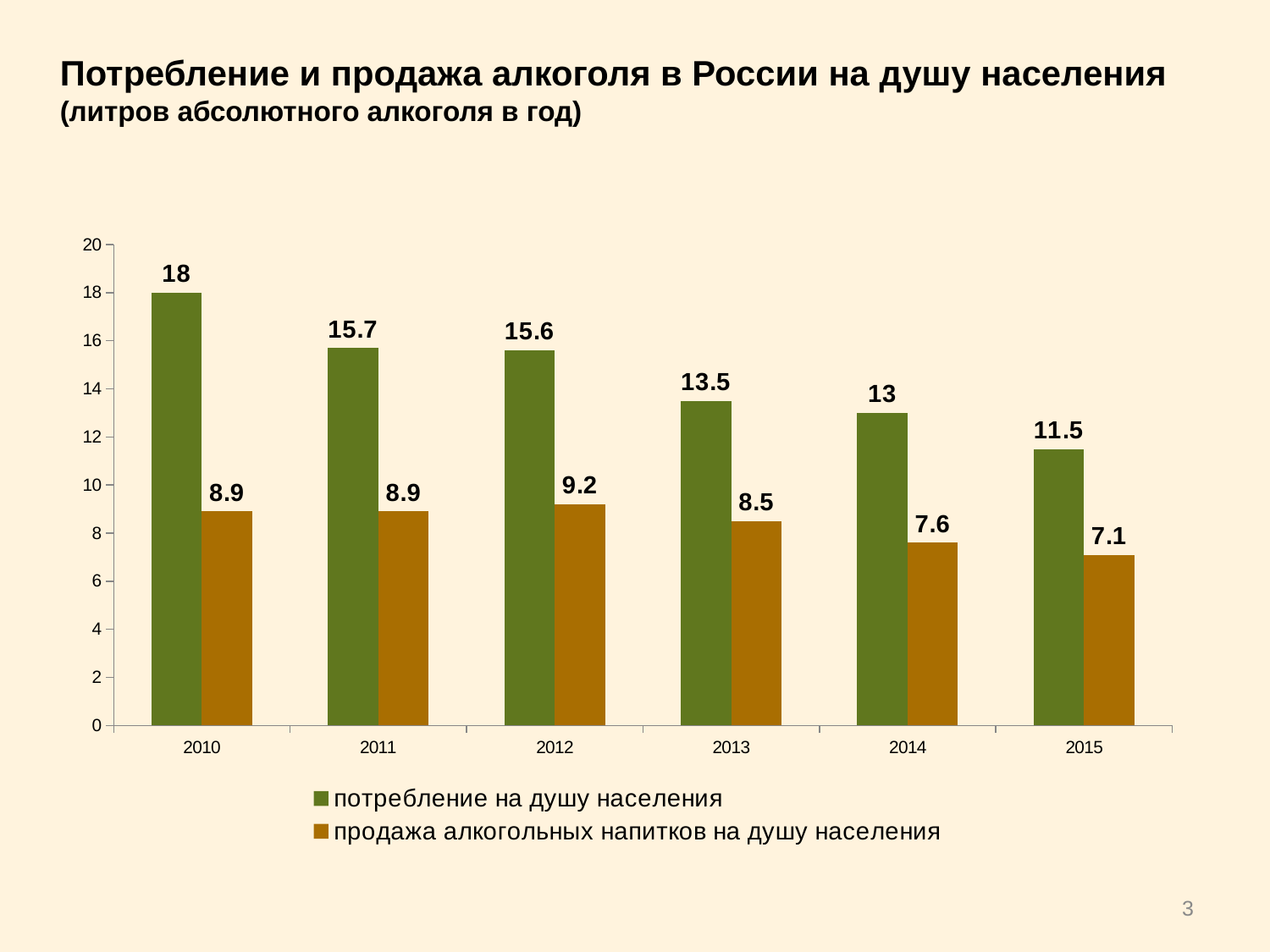

# Потребление и продажа алкоголя в России на душу населения  (литров абсолютного алкоголя в год)

### Chart

| Category | потребление на душу населения | продажа алкогольных напитков на душу населения |
|---|---|---|
| 2010 | 18.0 | 8.9 |
| 2011 | 15.7 | 8.9 |
| 2012 | 15.6 | 9.200000000000001 |
| 2013 | 13.5 | 8.5 |
| 2014 | 13.0 | 7.6 |
| 2015 | 11.5 | 7.1 |
3